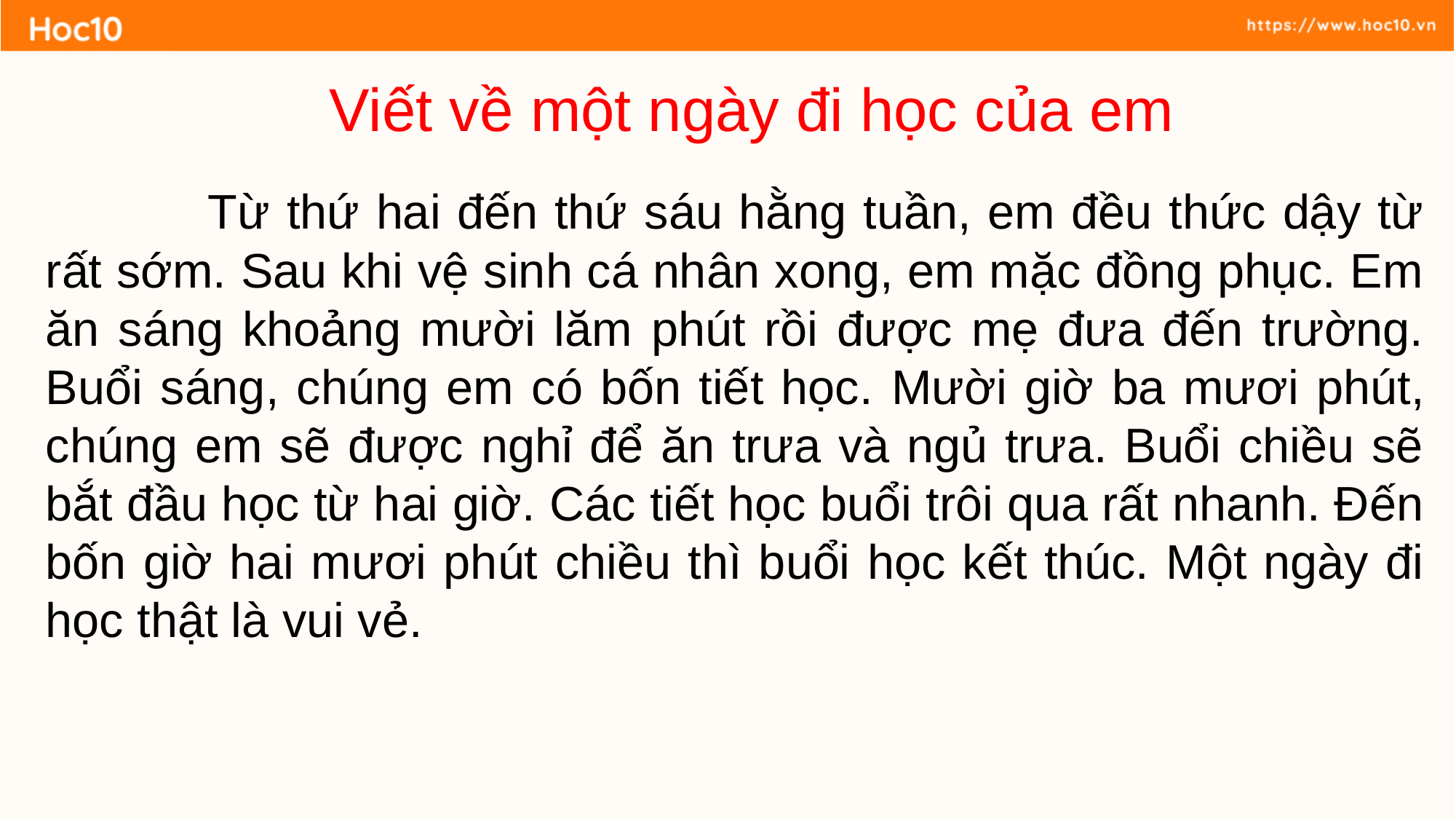

Viết về một ngày đi học của em
         Từ thứ hai đến thứ sáu hằng tuần, em đều thức dậy từ rất sớm. Sau khi vệ sinh cá nhân xong, em mặc đồng phục. Em ăn sáng khoảng mười lăm phút rồi được mẹ đưa đến trường. Buổi sáng, chúng em có bốn tiết học. Mười giờ ba mươi phút, chúng em sẽ được nghỉ để ăn trưa và ngủ trưa. Buổi chiều sẽ bắt đầu học từ hai giờ. Các tiết học buổi trôi qua rất nhanh. Đến bốn giờ hai mươi phút chiều thì buổi học kết thúc. Một ngày đi học thật là vui vẻ.